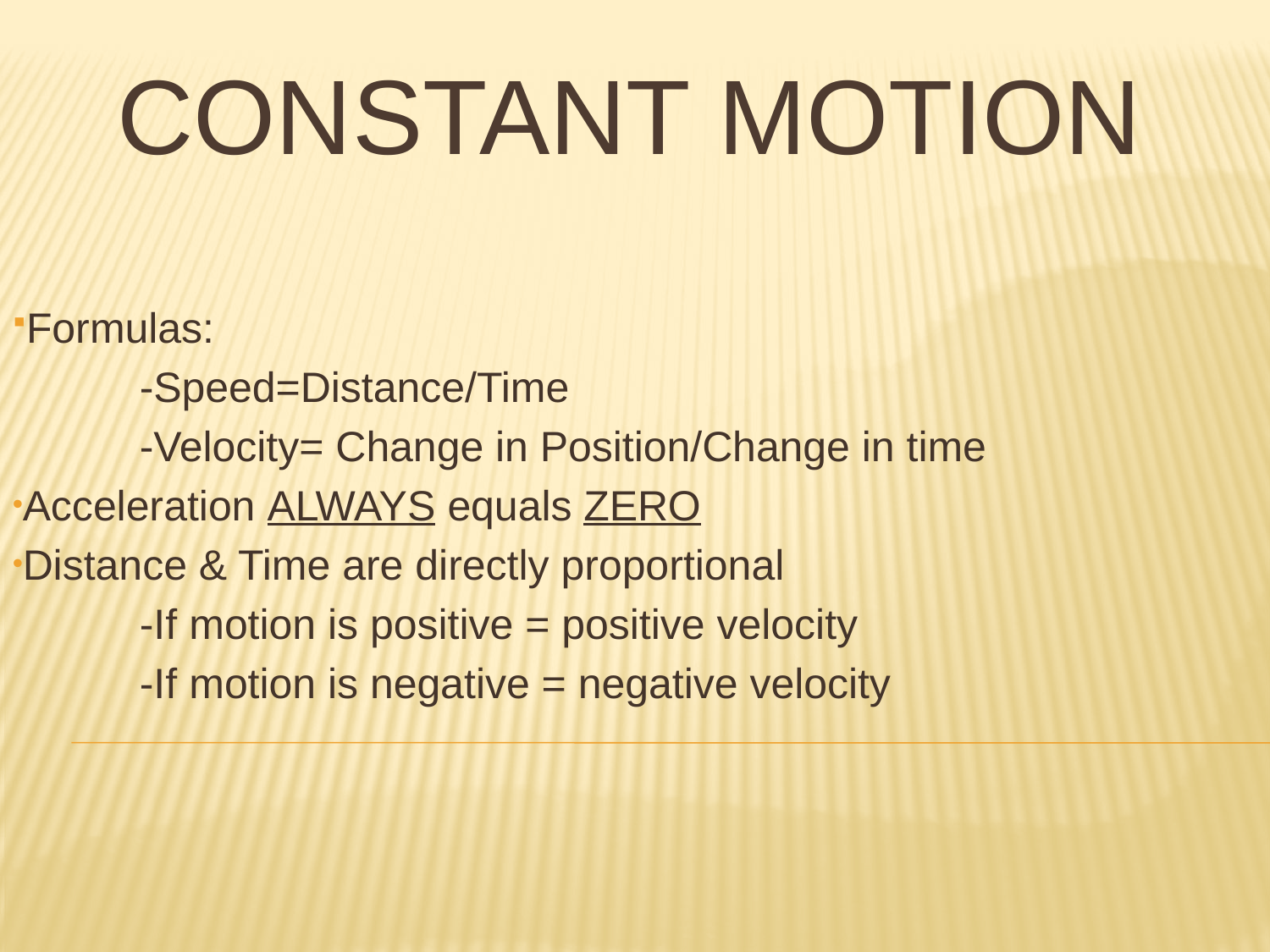

# Constant motion
Formulas:
	-Speed=Distance/Time
	-Velocity= Change in Position/Change in time
Acceleration ALWAYS equals ZERO
Distance & Time are directly proportional
	-If motion is positive = positive velocity
	-If motion is negative = negative velocity